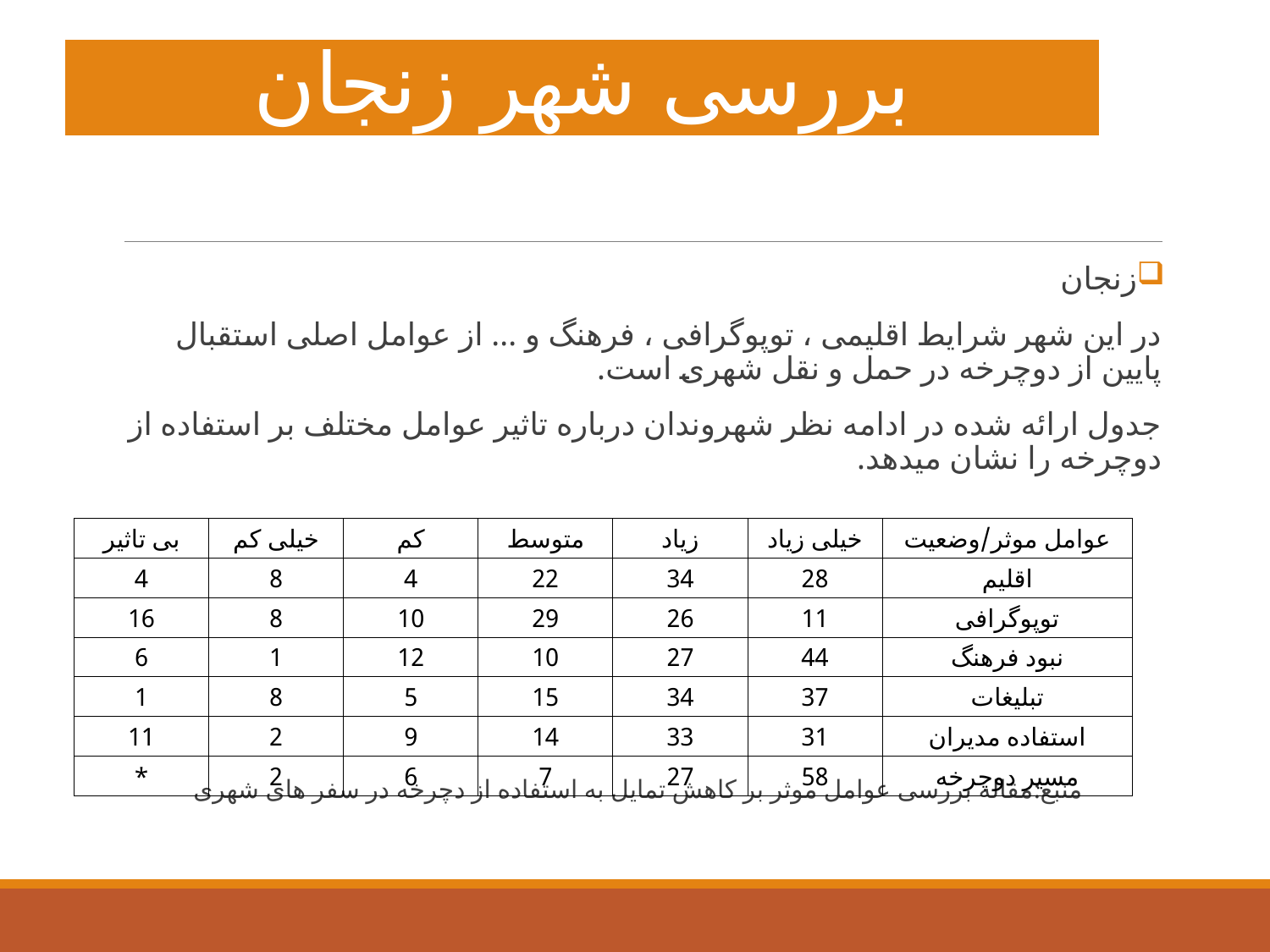

# بررسی شهر زنجان
زنجان
در این شهر شرایط اقلیمی ، توپوگرافی ، فرهنگ و ... از عوامل اصلی استقبال پایین از دوچرخه در حمل و نقل شهری است.
جدول ارائه شده در ادامه نظر شهروندان درباره تاثیر عوامل مختلف بر استفاده از دوچرخه را نشان میدهد.

منبع:مقاله بررسی عوامل موثر بر کاهش تمایل به استفاده از دچرخه در سفر های شهری

| بی تاثیر | خیلی کم | کم | متوسط | زیاد | خیلی زیاد | عوامل موثر/وضعیت |
| --- | --- | --- | --- | --- | --- | --- |
| 4 | 8 | 4 | 22 | 34 | 28 | اقلیم |
| 16 | 8 | 10 | 29 | 26 | 11 | توپوگرافی |
| 6 | 1 | 12 | 10 | 27 | 44 | نبود فرهنگ |
| 1 | 8 | 5 | 15 | 34 | 37 | تبلیغات |
| 11 | 2 | 9 | 14 | 33 | 31 | استفاده مدیران |
| \* | 2 | 6 | 7 | 27 | 58 | مسیر دوچرخه |